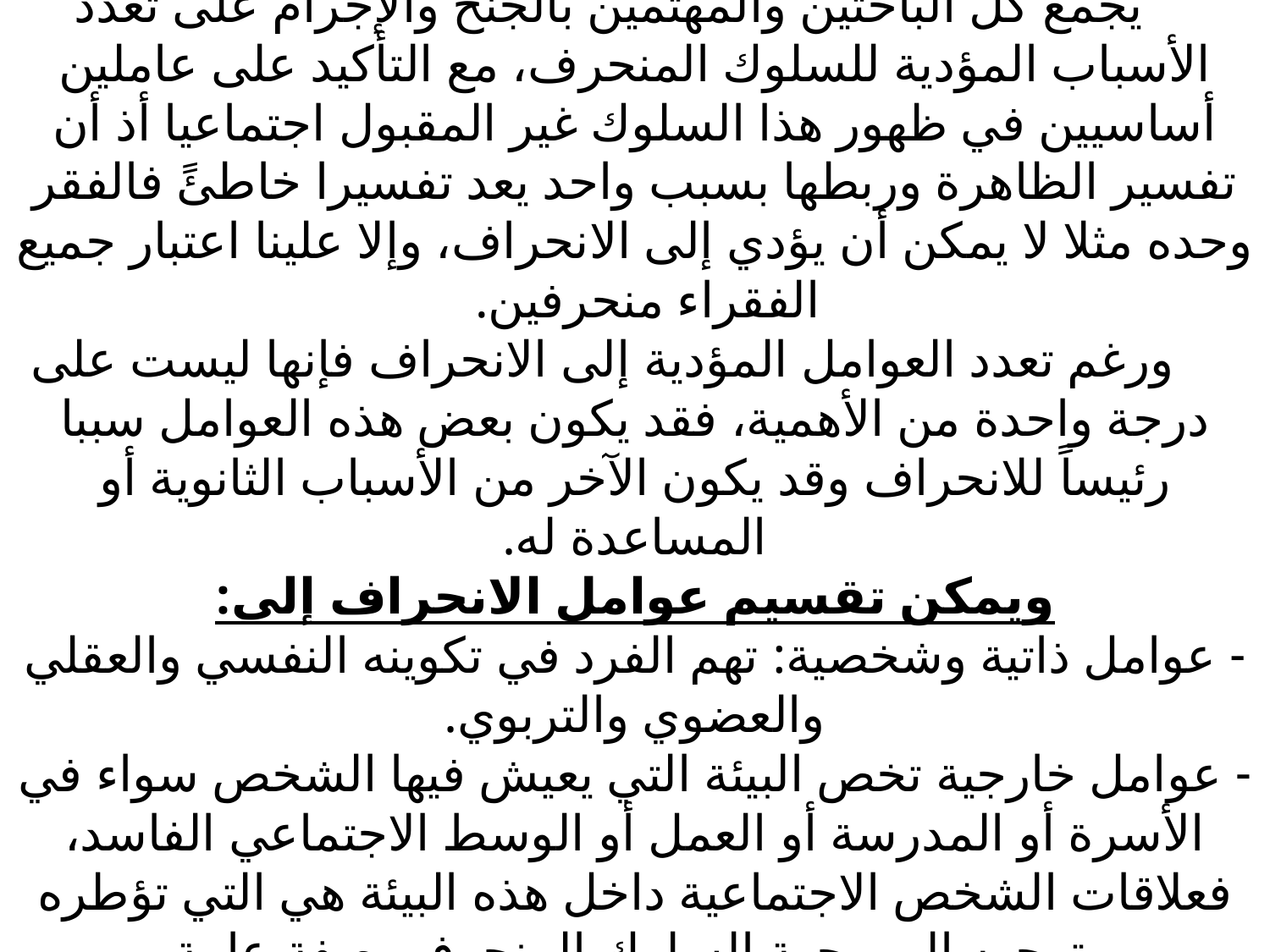

# العوامل والأبعاد الأساسية لظاهرة الانحراف: يجمع كل الباحثين والمهتمين بالجنح والإجرام على تعدد الأسباب المؤدية للسلوك المنحرف، مع التأكيد على عاملين أساسيين في ظهور هذا السلوك غير المقبول اجتماعيا أذ أن تفسير الظاهرة وربطها بسبب واحد يعد تفسيرا خاطئً فالفقر وحده مثلا لا يمكن أن يؤدي إلى الانحراف، وإلا علينا اعتبار جميع الفقراء منحرفين. ورغم تعدد العوامل المؤدية إلى الانحراف فإنها ليست على درجة واحدة من الأهمية، فقد يكون بعض هذه العوامل سببا رئيساً للانحراف وقد يكون الآخر من الأسباب الثانوية أو المساعدة له. ويمكن تقسيم عوامل الانحراف إلى: - عوامل ذاتية وشخصية: تهم الفرد في تكوينه النفسي والعقلي والعضوي والتربوي. - عوامل خارجية تخص البيئة التي يعيش فيها الشخص سواء في الأسرة أو المدرسة أو العمل أو الوسط الاجتماعي الفاسد، فعلاقات الشخص الاجتماعية داخل هذه البيئة هي التي تؤطره وتوجهه إلى وجهة السلوك المنحرف بصفة عامة.